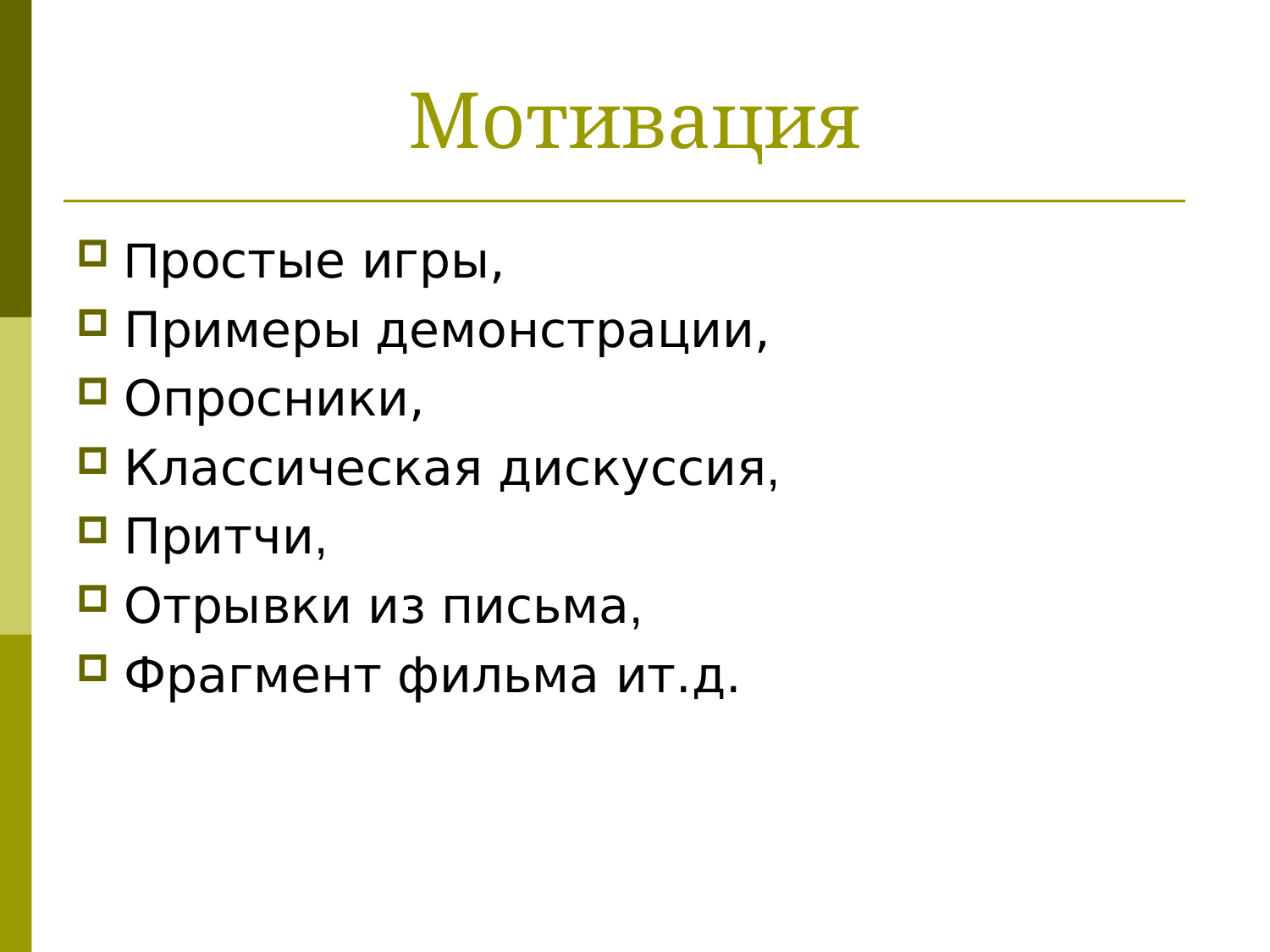

Мотивация
Простые игры,
Примеры демонстрации,
Опросники,
Классическая дискуссия,
Притчи,
Отрывки из письма,
Фрагмент фильма ит.д.